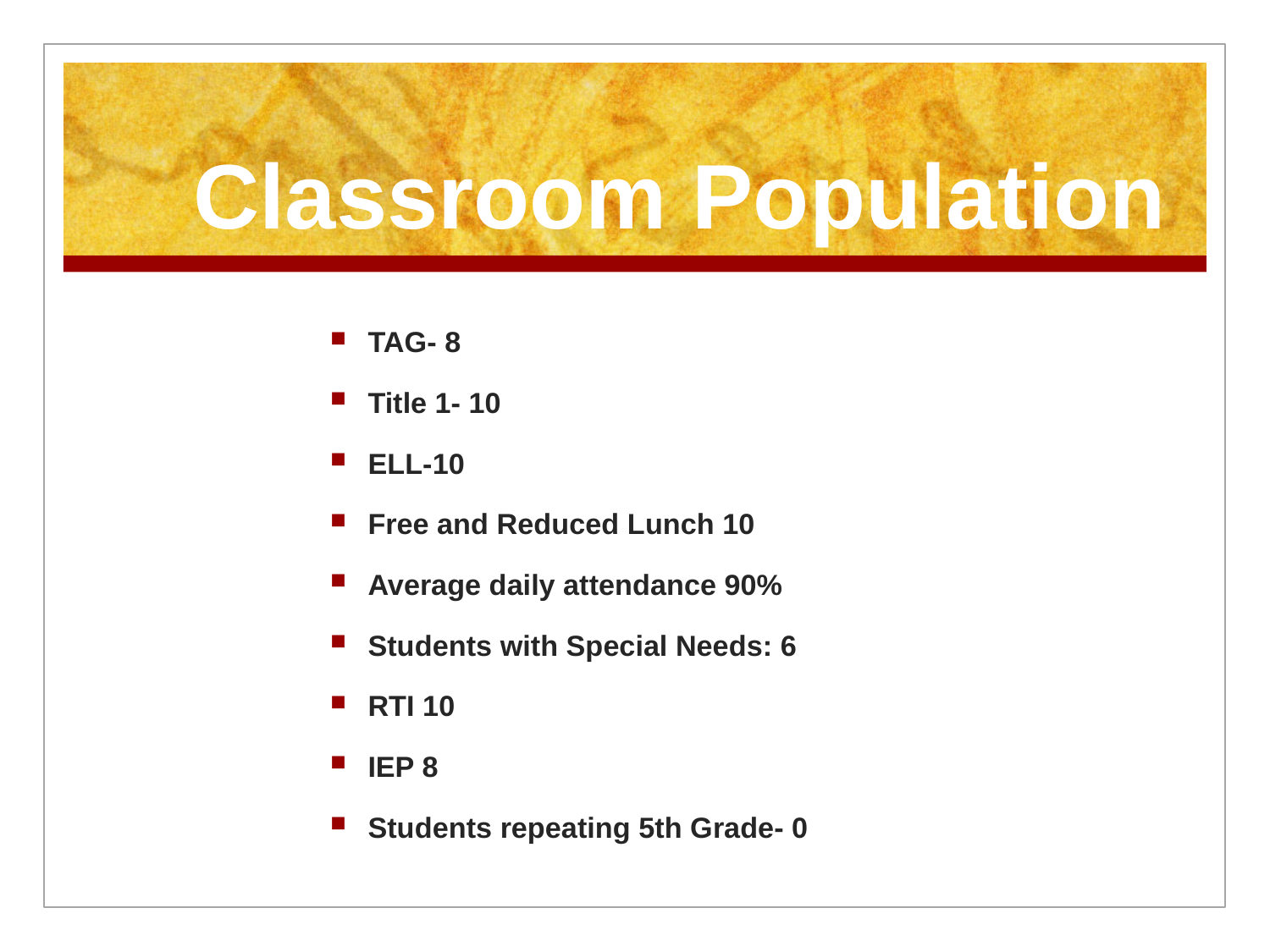

# Classroom Population
TAG- 8
Title 1- 10
ELL-10
Free and Reduced Lunch 10
Average daily attendance 90%
Students with Special Needs: 6
RTI 10
IEP 8
Students repeating 5th Grade- 0